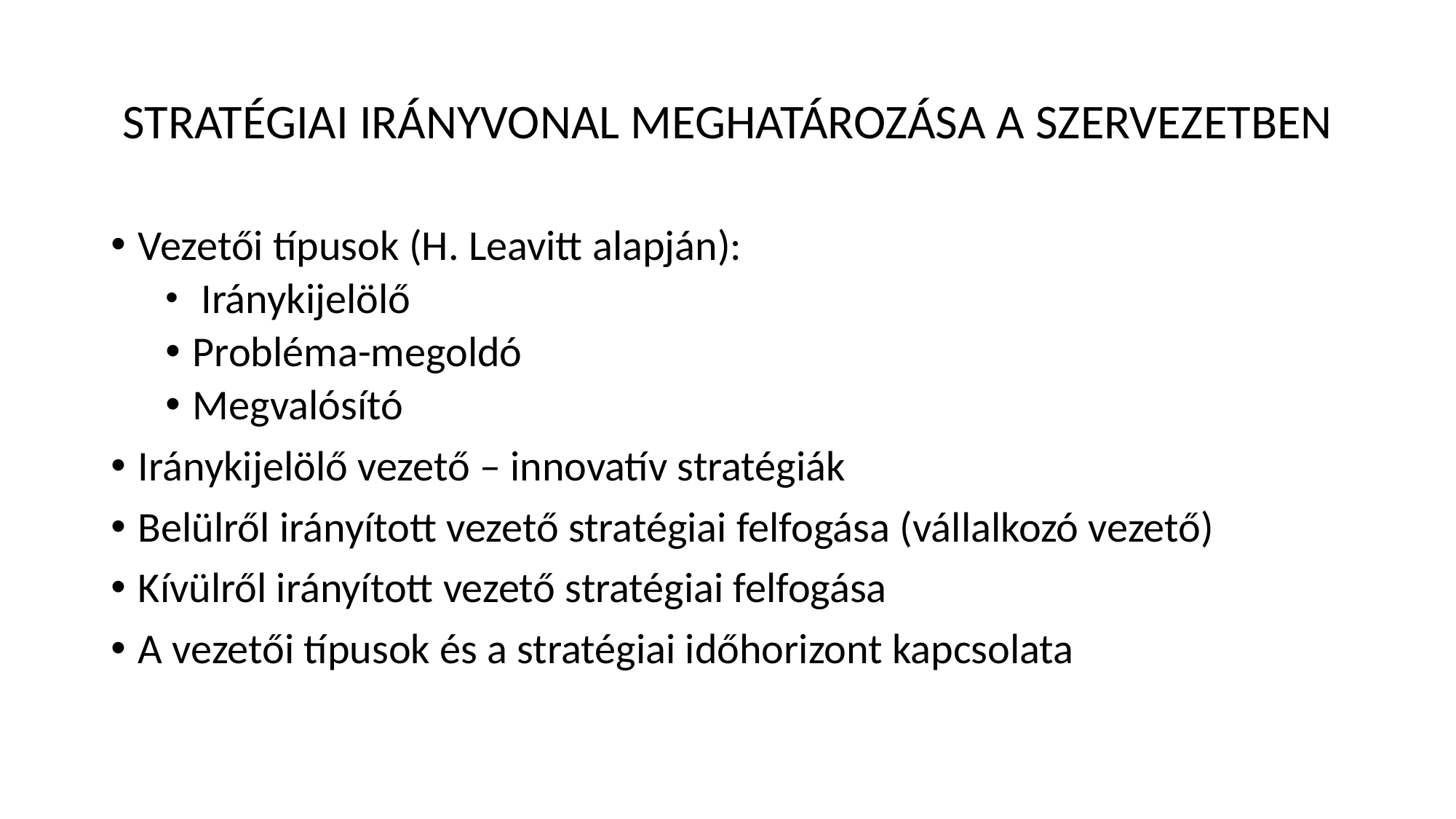

# STRATÉGIAI IRÁNYVONAL MEGHATÁROZÁSA A SZERVEZETBEN
Vezetői típusok (H. Leavitt alapján):
 Iránykijelölő
Probléma-megoldó
Megvalósító
Iránykijelölő vezető – innovatív stratégiák
Belülről irányított vezető stratégiai felfogása (vállalkozó vezető)
Kívülről irányított vezető stratégiai felfogása
A vezetői típusok és a stratégiai időhorizont kapcsolata